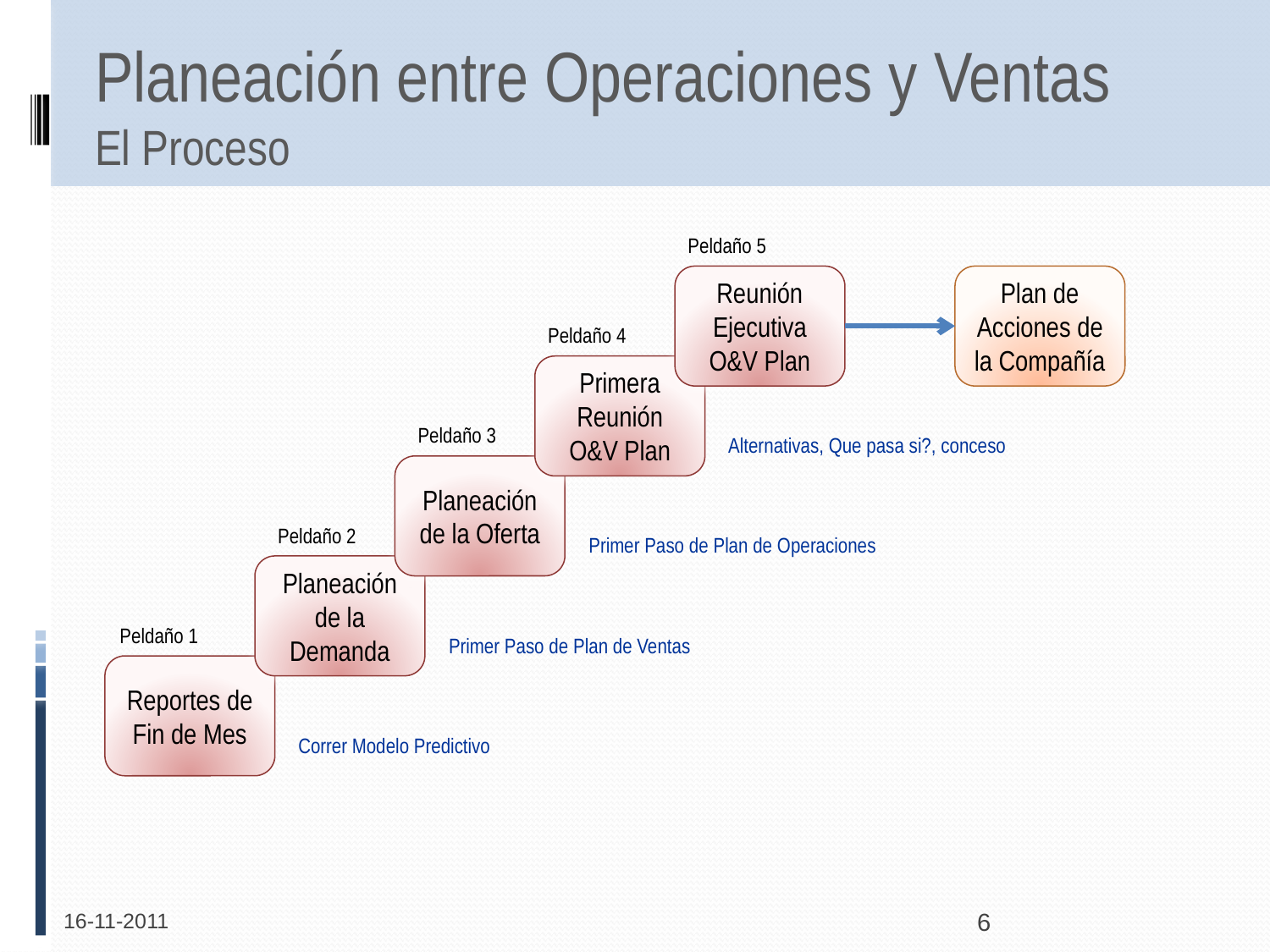

# Planeación entre Operaciones y Ventas El Proceso
Peldaño 5
Reunión Ejecutiva O&V Plan
Plan de Acciones de la Compañía
Peldaño 4
Primera Reunión O&V Plan
Peldaño 3
Alternativas, Que pasa si?, conceso
Planeación de la Oferta
Peldaño 2
Primer Paso de Plan de Operaciones
Planeación de la Demanda
Peldaño 1
Primer Paso de Plan de Ventas
Reportes de Fin de Mes
Correr Modelo Predictivo
16-11-2011
6